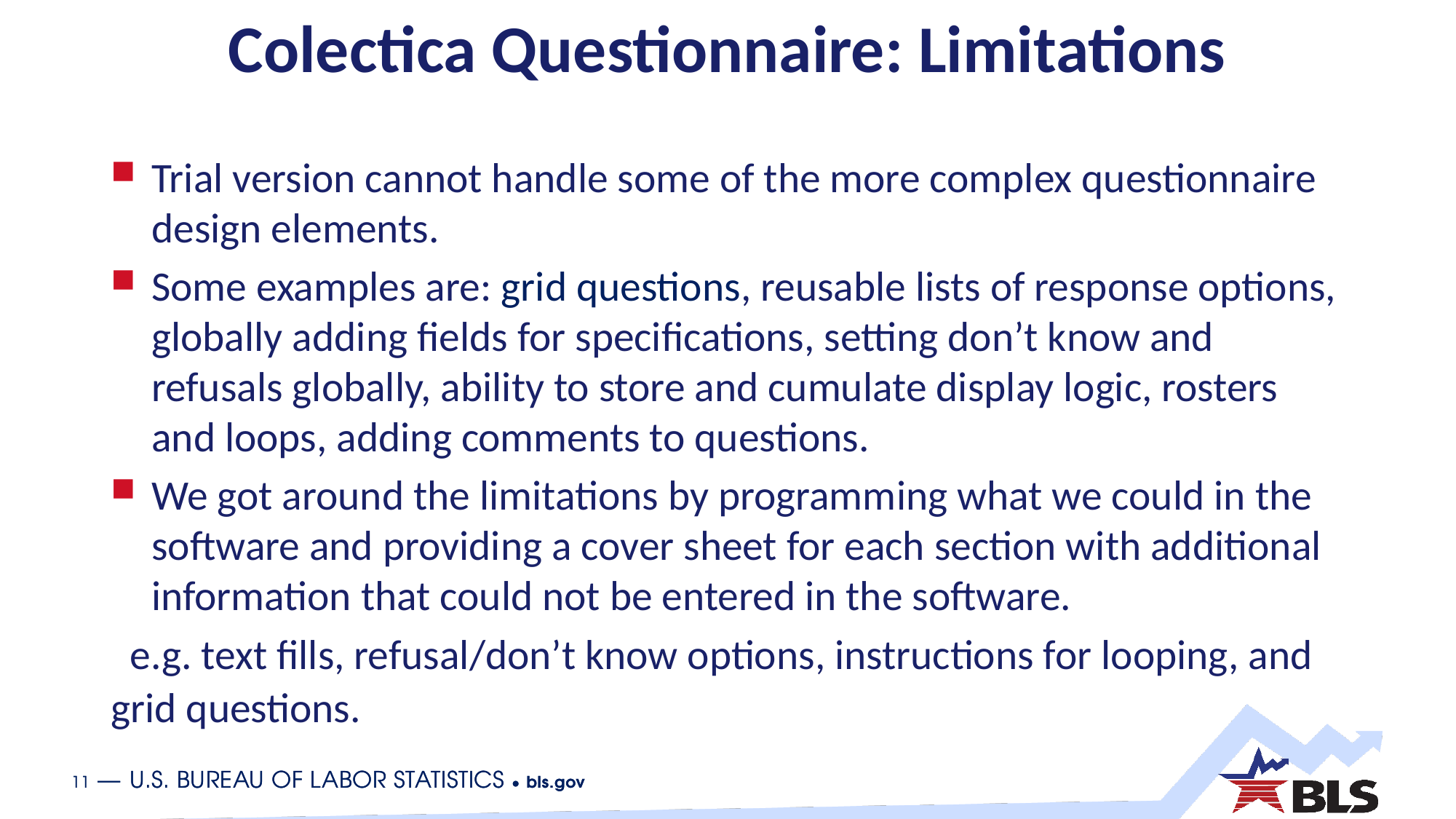

# Colectica Questionnaire: Limitations
Trial version cannot handle some of the more complex questionnaire design elements.
Some examples are: grid questions, reusable lists of response options, globally adding fields for specifications, setting don’t know and refusals globally, ability to store and cumulate display logic, rosters and loops, adding comments to questions.
We got around the limitations by programming what we could in the software and providing a cover sheet for each section with additional information that could not be entered in the software.
  e.g. text fills, refusal/don’t know options, instructions for looping, and grid questions.